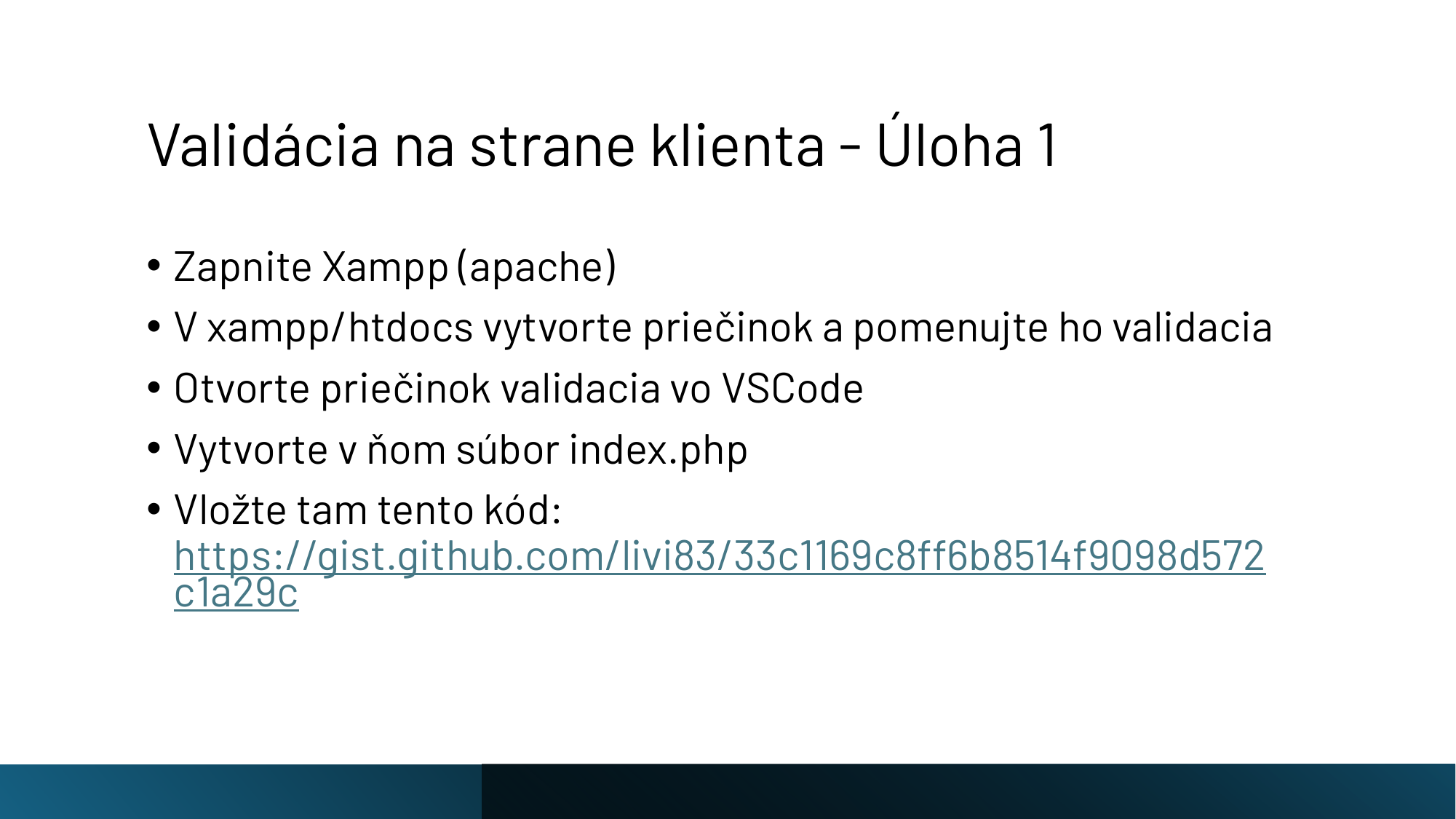

# Validácia na strane klienta - Úloha 1
Zapnite Xampp (apache)
V xampp/htdocs vytvorte priečinok a pomenujte ho validacia
Otvorte priečinok validacia vo VSCode
Vytvorte v ňom súbor index.php
Vložte tam tento kód: https://gist.github.com/livi83/33c1169c8ff6b8514f9098d572c1a29c